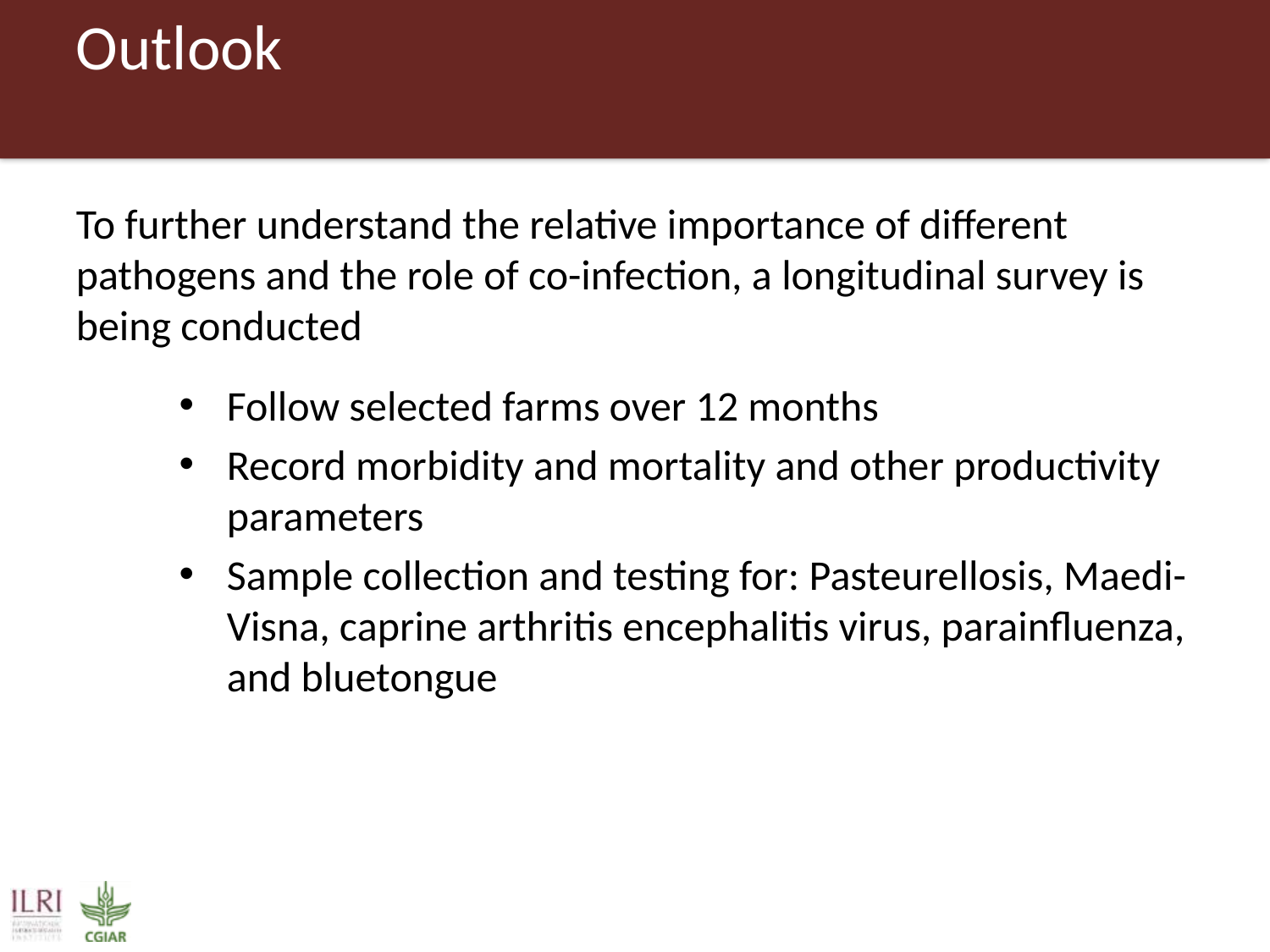

# Outlook
To further understand the relative importance of different pathogens and the role of co-infection, a longitudinal survey is being conducted
Follow selected farms over 12 months
Record morbidity and mortality and other productivity parameters
Sample collection and testing for: Pasteurellosis, Maedi-Visna, caprine arthritis encephalitis virus, parainfluenza, and bluetongue